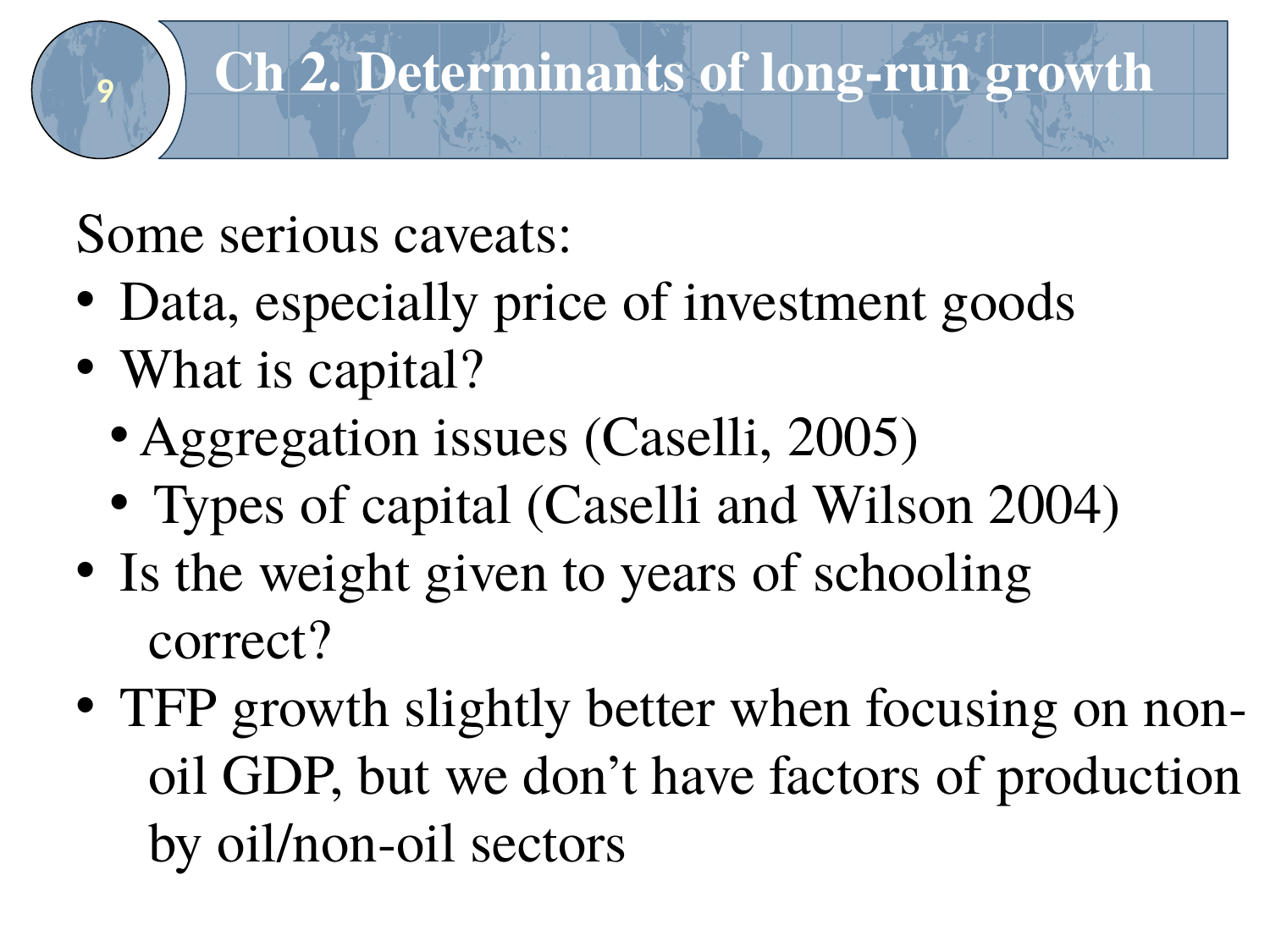

# Ch 2. Determinants of long-run growth
9
Some serious caveats:
 Data, especially price of investment goods
 What is capital?
Aggregation issues (Caselli, 2005)
 Types of capital (Caselli and Wilson 2004)
 Is the weight given to years of schooling
   correct?
 TFP growth slightly better when focusing on non-
   oil GDP, but we don’t have factors of production
   by oil/non-oil sectors